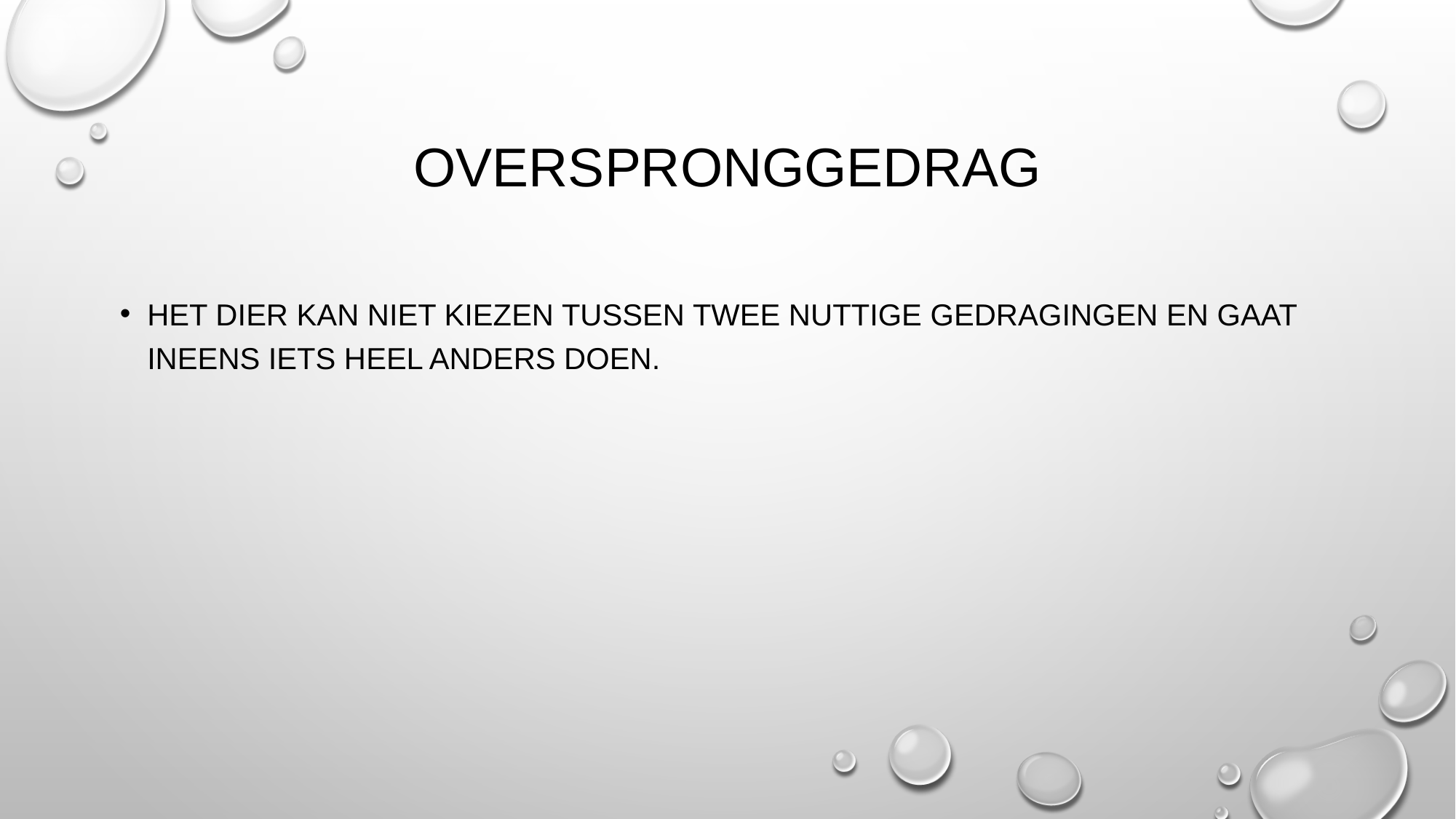

# overspronggedrag
Het dier kan niet kiezen tussen twee nuttige gedragingen en gaat ineens iets heel anders doen.